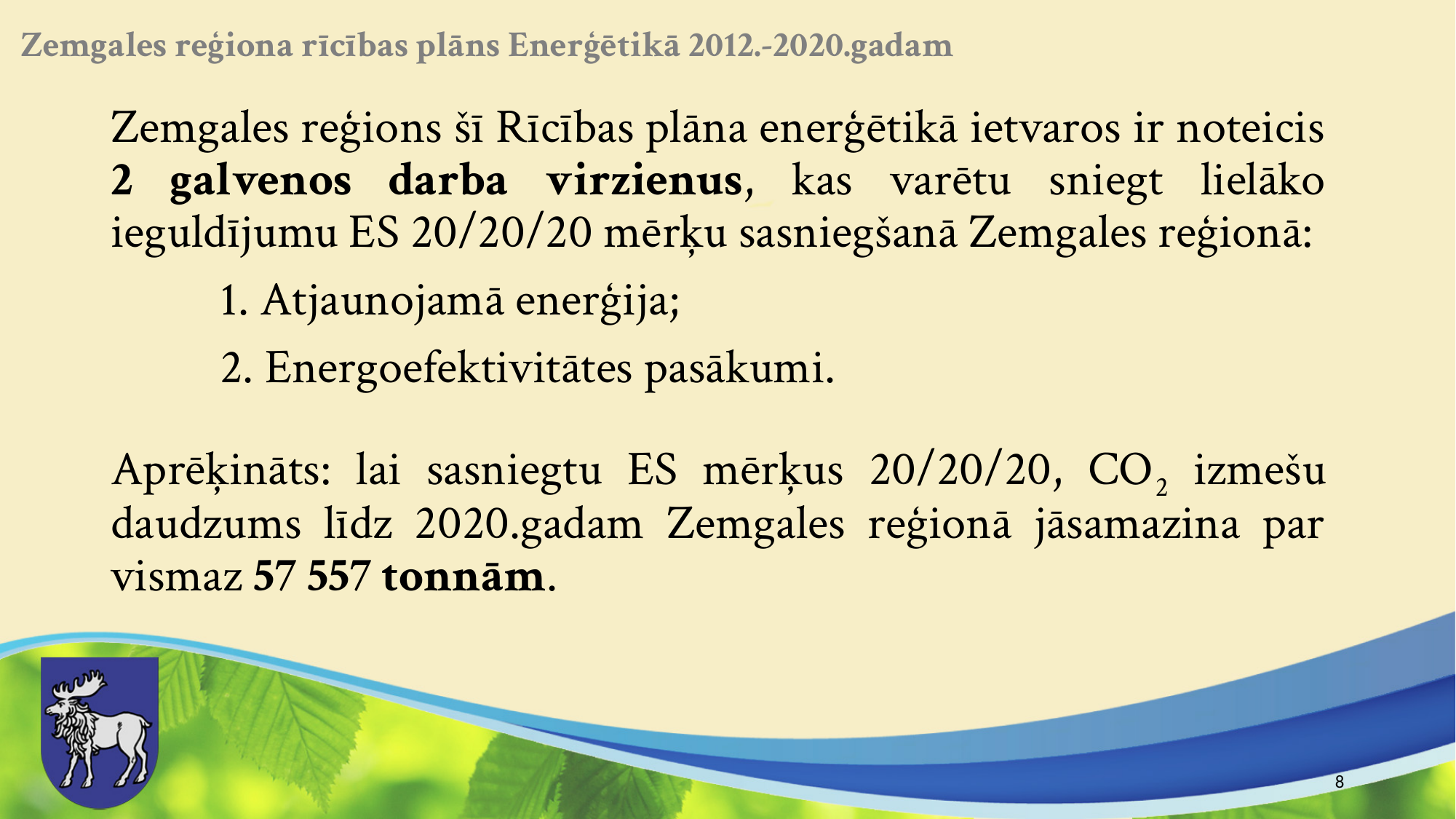

# Zemgales reģiona rīcības plāns Enerģētikā 2012.-2020.gadam
Zemgales reģions šī Rīcības plāna enerģētikā ietvaros ir noteicis 2 galvenos darba virzienus, kas varētu sniegt lielāko ieguldījumu ES 20/20/20 mērķu sasniegšanā Zemgales reģionā:
	1. Atjaunojamā enerģija;
	2. Energoefektivitātes pasākumi.

Aprēķināts: lai sasniegtu ES mērķus 20/20/20, CO2 izmešu daudzums līdz 2020.gadam Zemgales reģionā jāsamazina par vismaz 57 557 tonnām.
8